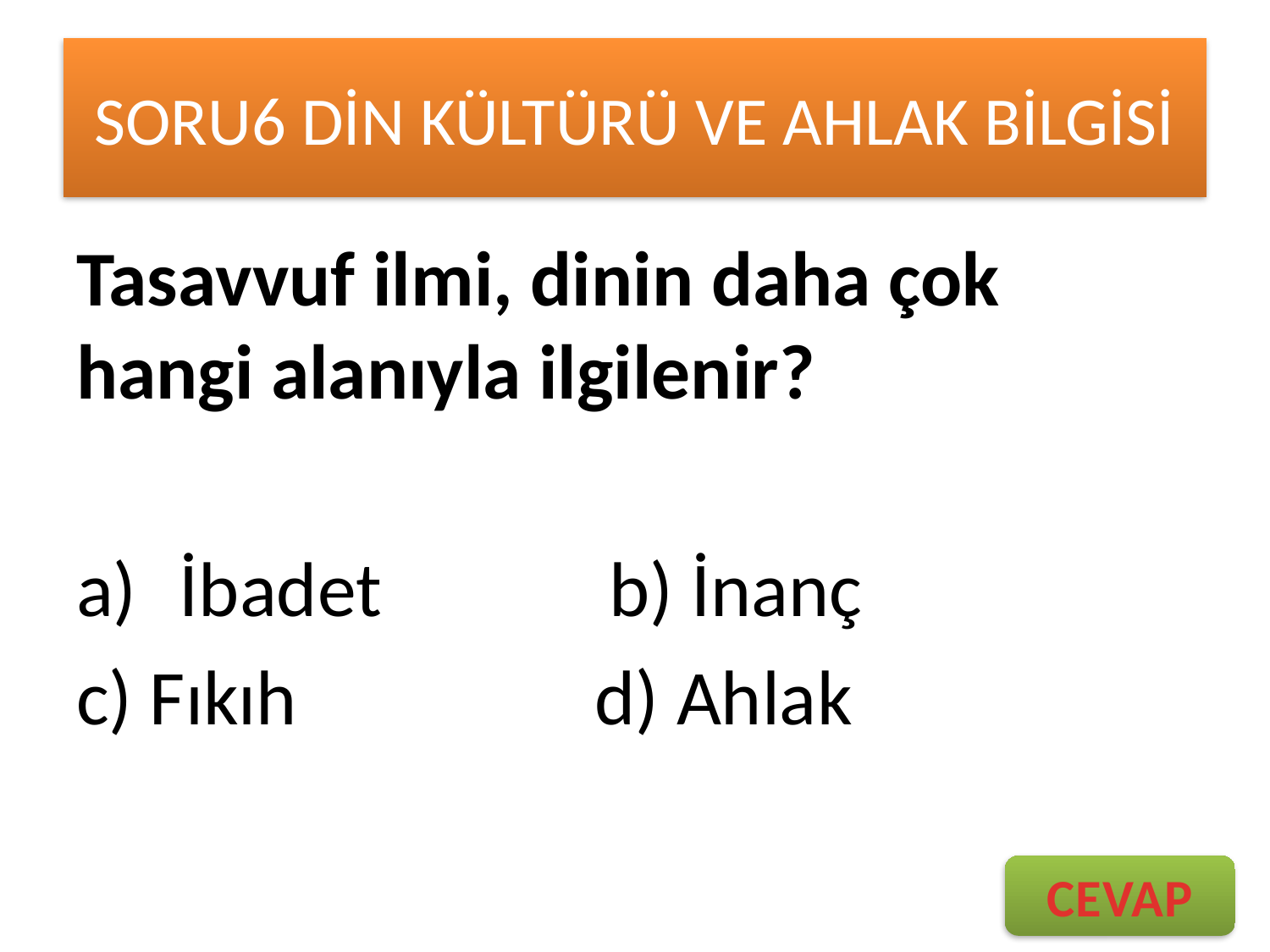

# SORU6 DİN KÜLTÜRÜ VE AHLAK BİLGİSİ
Tasavvuf ilmi, dinin daha çok hangi alanıyla ilgilenir?

İbadet             b) İnanç
c) Fıkıh                 d) Ahlak

CEVAP